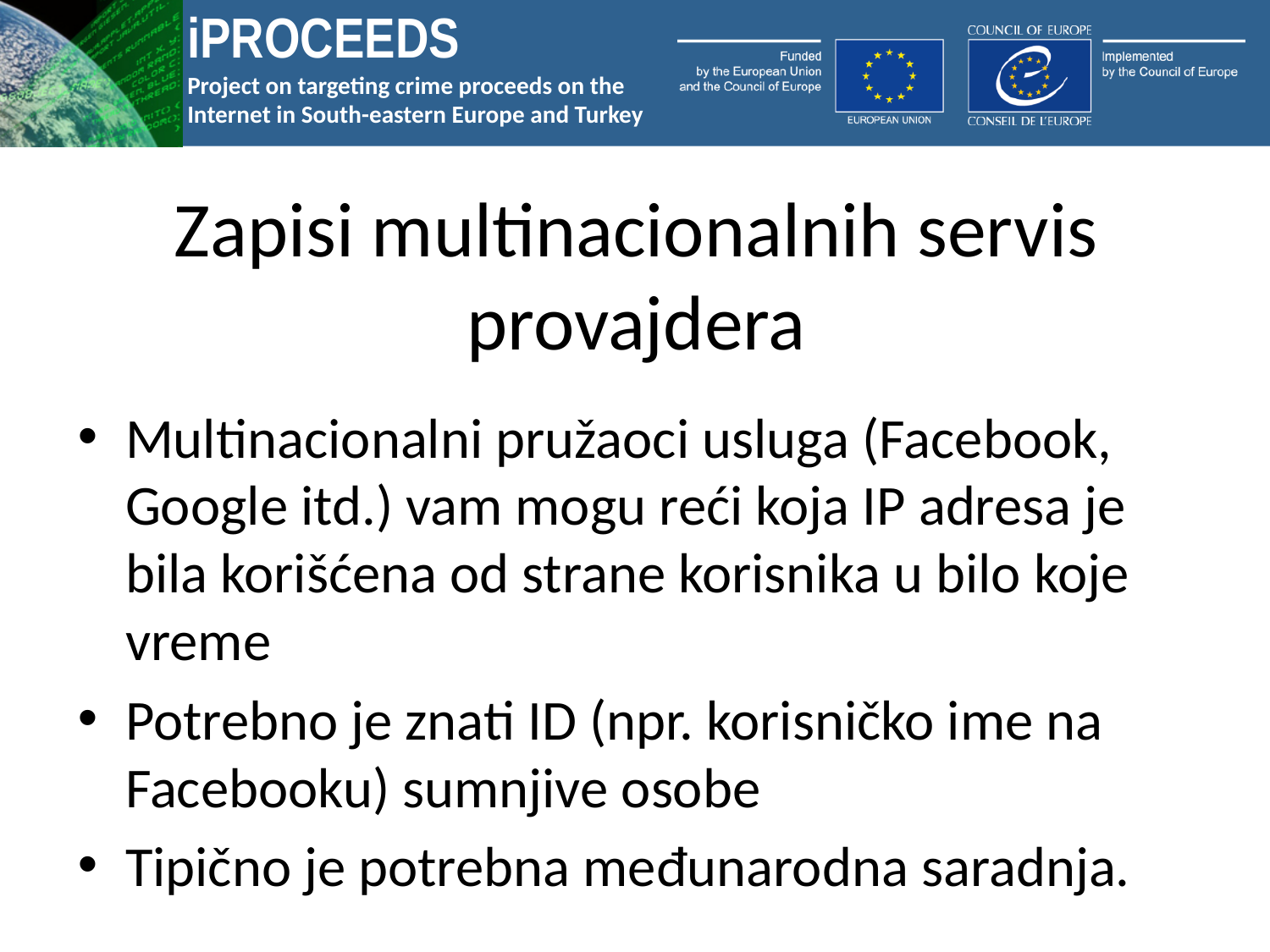

# Zapisi multinacionalnih servis provajdera

Multinacionalni pružaoci usluga (Facebook, Google itd.) vam mogu reći koja IP adresa je bila korišćena od strane korisnika u bilo koje vreme
Potrebno je znati ID (npr. korisničko ime na Facebooku) sumnjive osobe
Tipično je potrebna međunarodna saradnja.